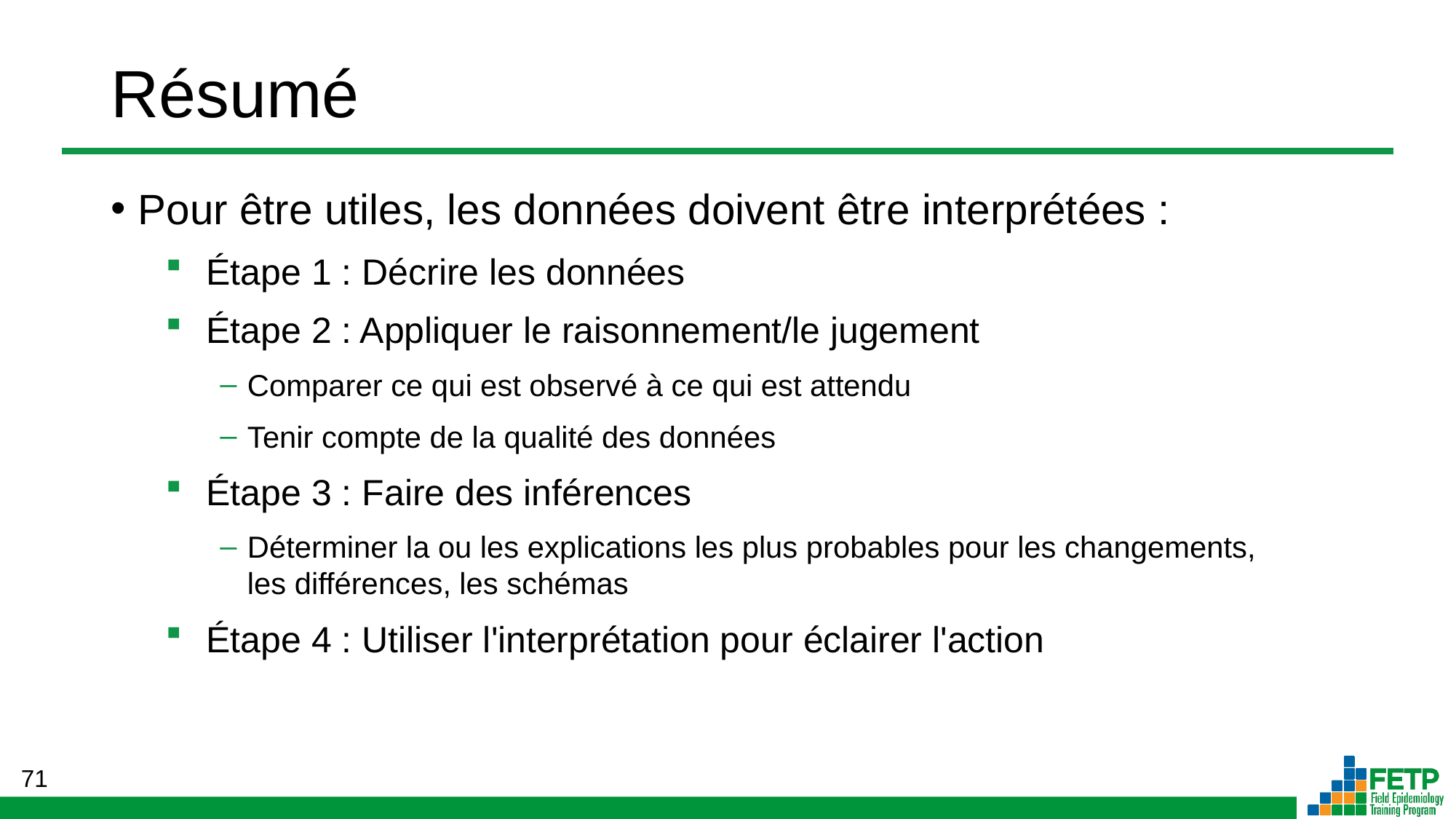

# Résumé
Pour être utiles, les données doivent être interprétées :
Étape 1 : Décrire les données
Étape 2 : Appliquer le raisonnement/le jugement
Comparer ce qui est observé à ce qui est attendu
Tenir compte de la qualité des données
Étape 3 : Faire des inférences
Déterminer la ou les explications les plus probables pour les changements,
les différences, les schémas
Étape 4 : Utiliser l'interprétation pour éclairer l'action